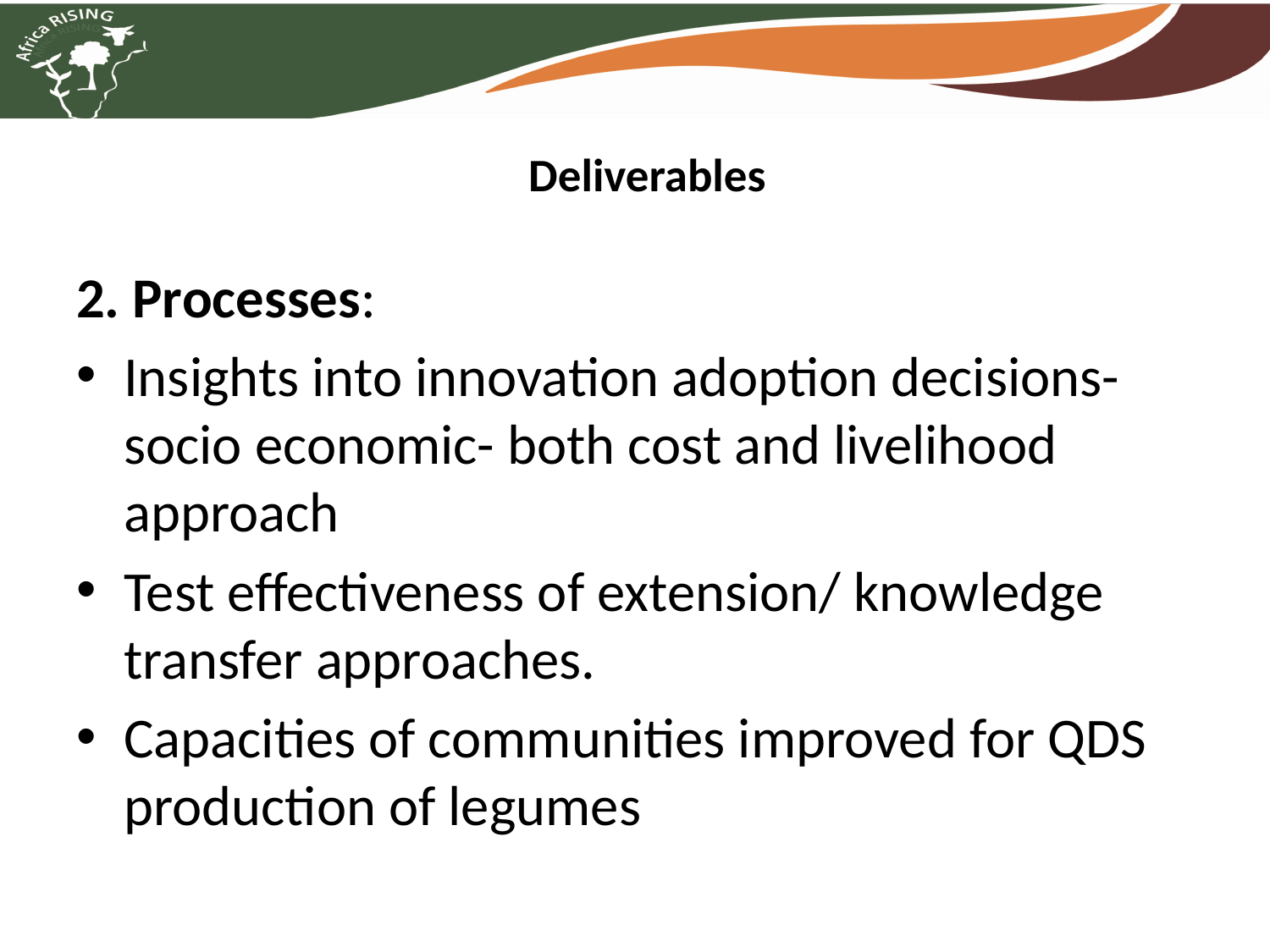

# Deliverables
2. Processes:
Insights into innovation adoption decisions- socio economic- both cost and livelihood approach
Test effectiveness of extension/ knowledge transfer approaches.
Capacities of communities improved for QDS production of legumes